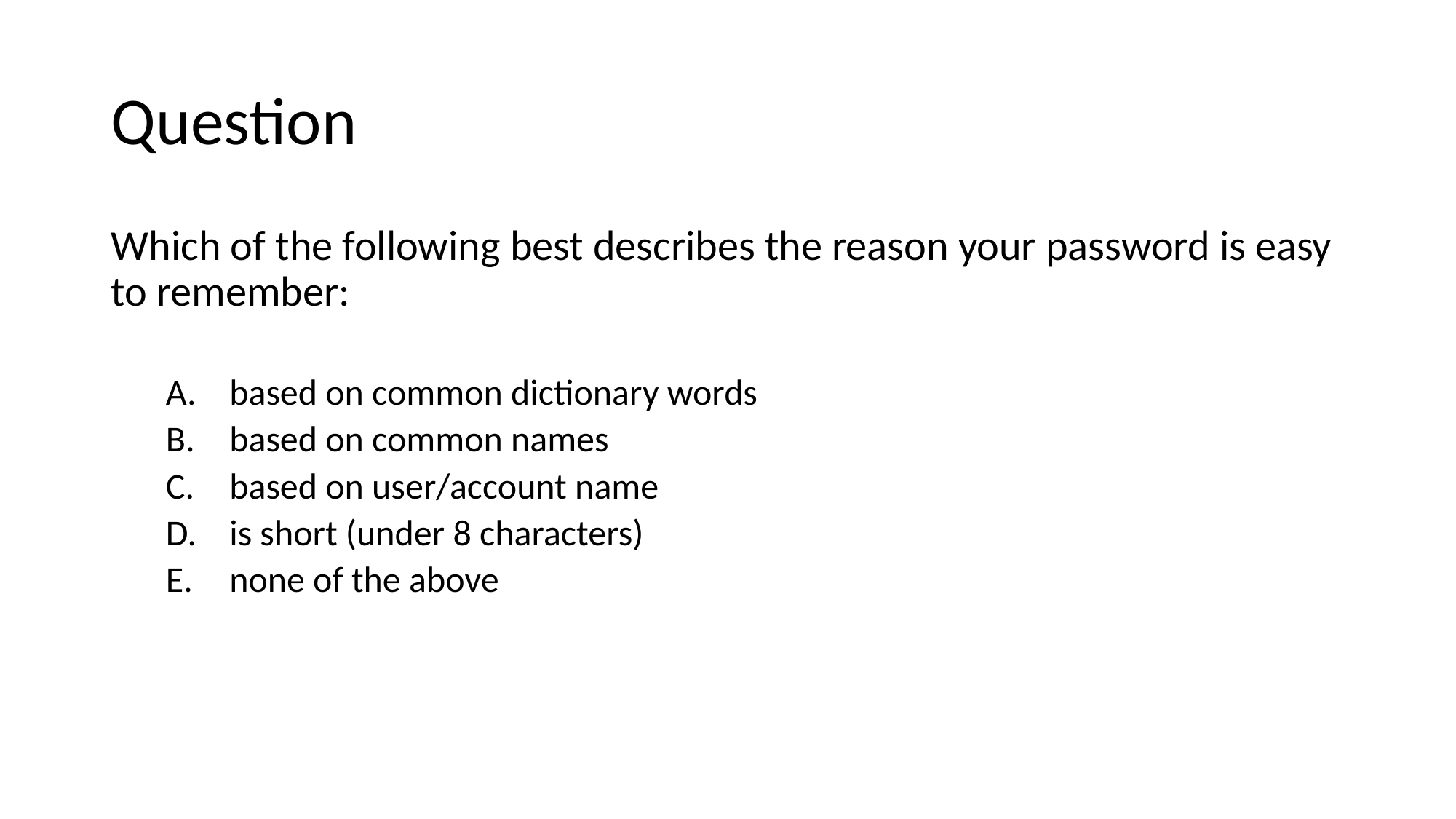

# Question
Which of the following best describes the reason your password is easy to remember:
based on common dictionary words
based on common names
based on user/account name
is short (under 8 characters)
none of the above